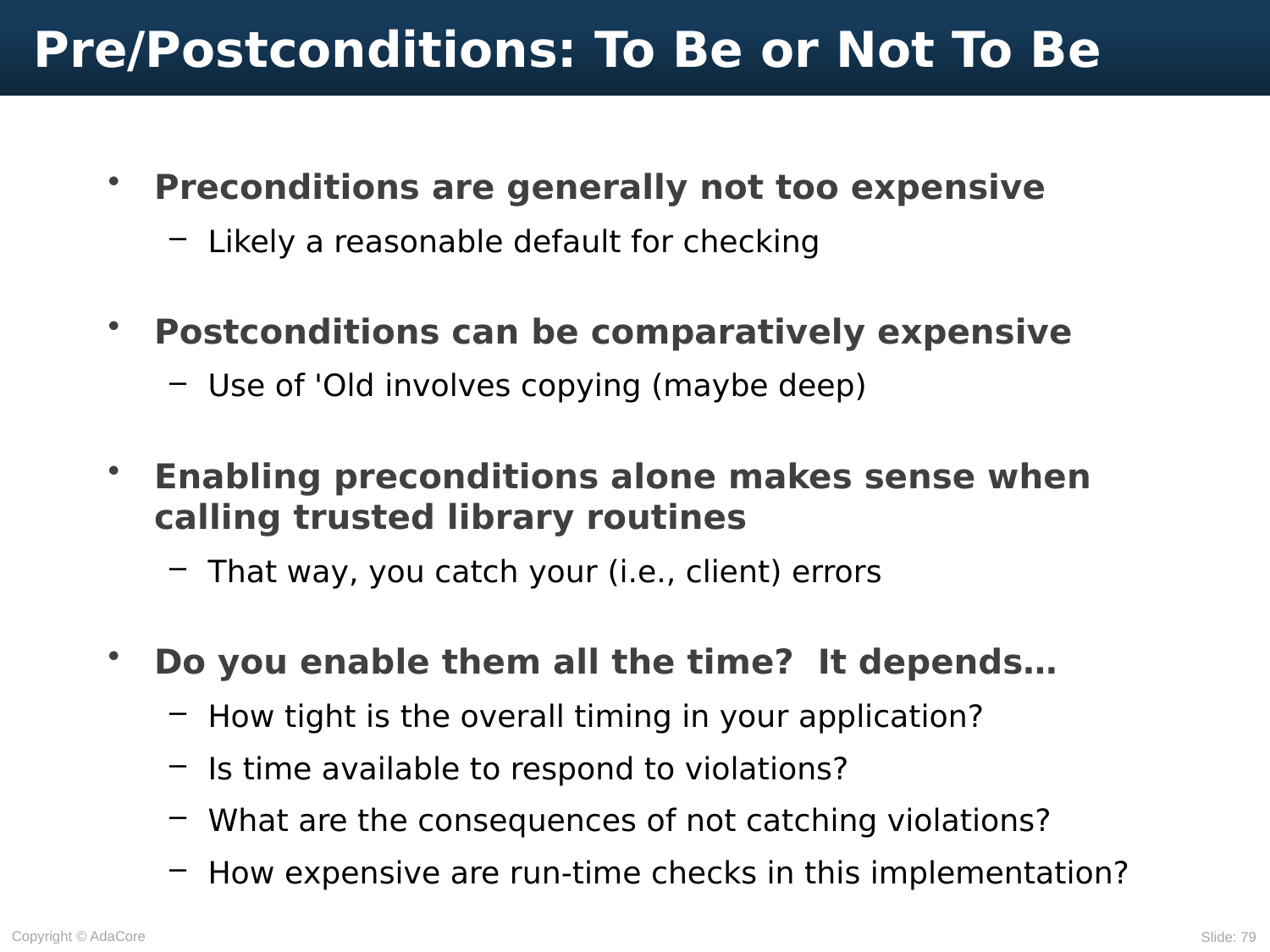

# Pre/Postconditions: To Be or Not To Be
Preconditions are generally not too expensive
Likely a reasonable default for checking
Postconditions can be comparatively expensive
Use of 'Old involves copying (maybe deep)
Enabling preconditions alone makes sense when calling trusted library routines
That way, you catch your (i.e., client) errors
Do you enable them all the time?  It depends…
How tight is the overall timing in your application?
Is time available to respond to violations?
What are the consequences of not catching violations?
How expensive are run-time checks in this implementation?